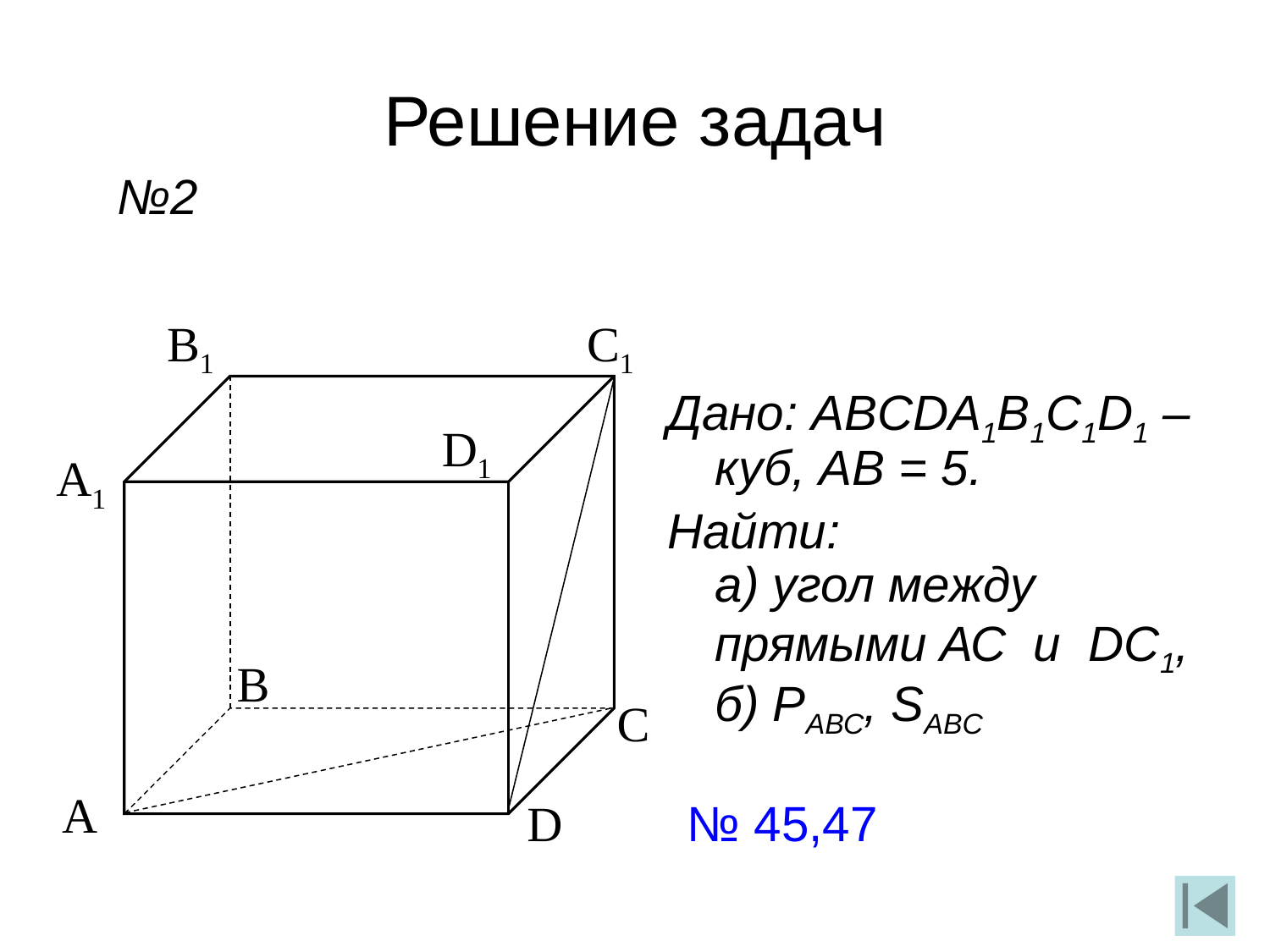

Решение задач
№2
B1
C1

D1
А1
В
С
А
D

Дано: ABCDA1B1C1D1 – куб, АВ = 5.
Найти:
а) угол между прямыми АС  и  DC1,
б) РАВС, SABC

№ 45,47